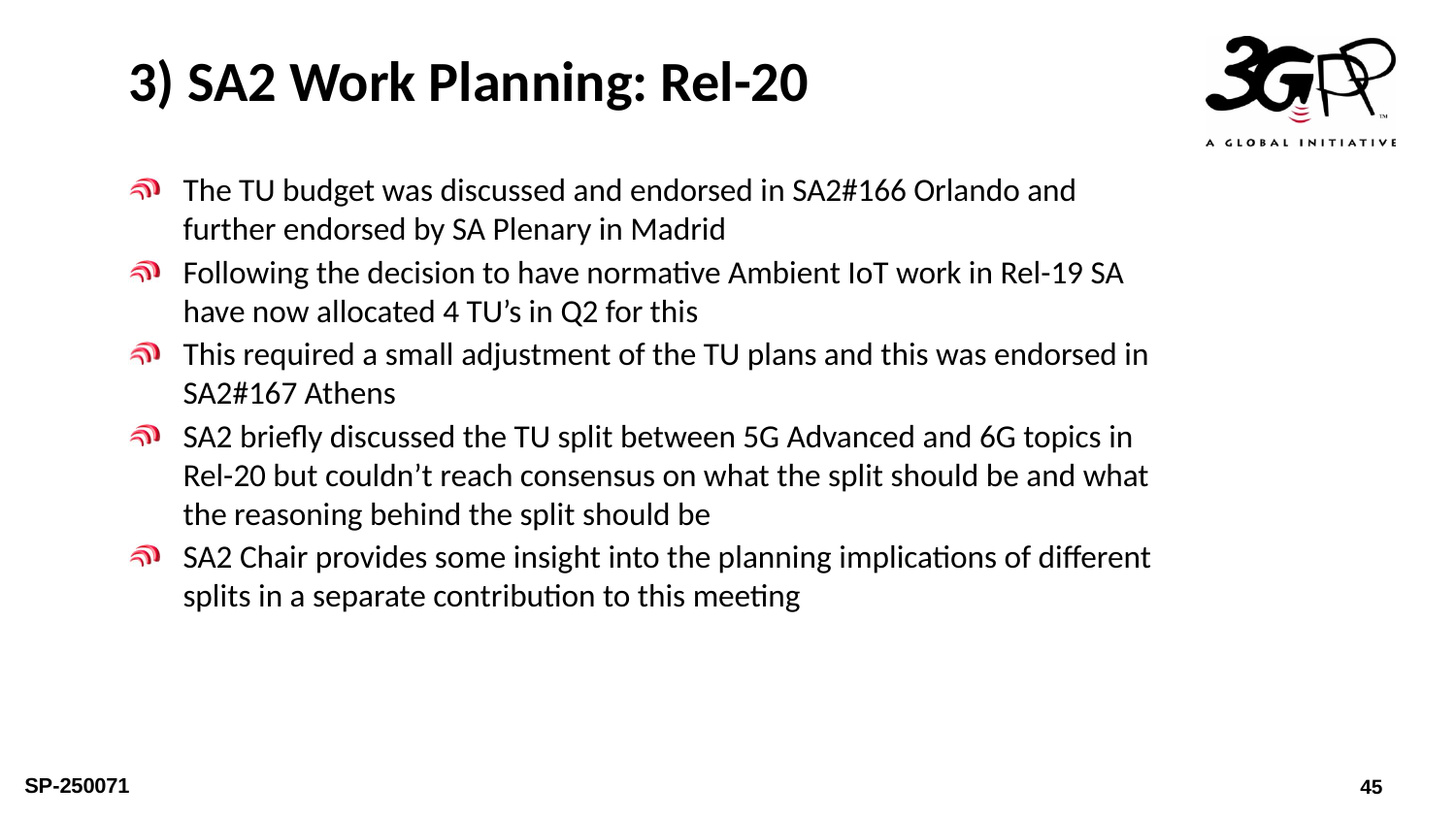

# 3) SA2 Work Planning: Rel-20
The TU budget was discussed and endorsed in SA2#166 Orlando and further endorsed by SA Plenary in Madrid
Following the decision to have normative Ambient IoT work in Rel-19 SA have now allocated 4 TU’s in Q2 for this
This required a small adjustment of the TU plans and this was endorsed in SA2#167 Athens
SA2 briefly discussed the TU split between 5G Advanced and 6G topics in Rel-20 but couldn’t reach consensus on what the split should be and what the reasoning behind the split should be
SA2 Chair provides some insight into the planning implications of different splits in a separate contribution to this meeting